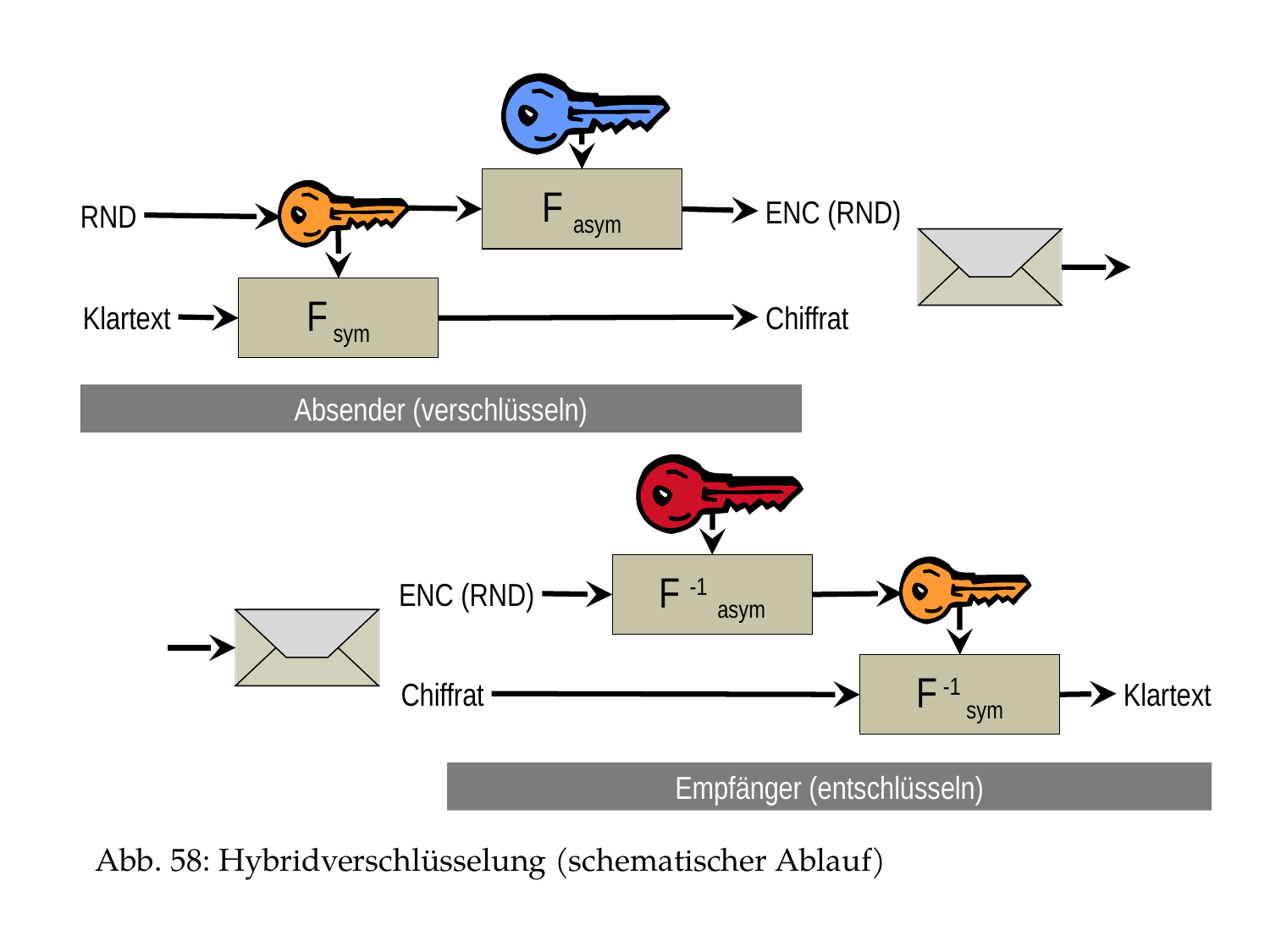

F asym

 ENC (RND)
RND

F sym
Klartext
 Chiffrat
Absender (verschlüsseln)

F -1 asym

ENC (RND)

F -1 sym
Chiffrat
 Klartext
Empfänger (entschlüsseln)
Abb. 58: Hybridverschlüsselung (schematischer Ablauf)